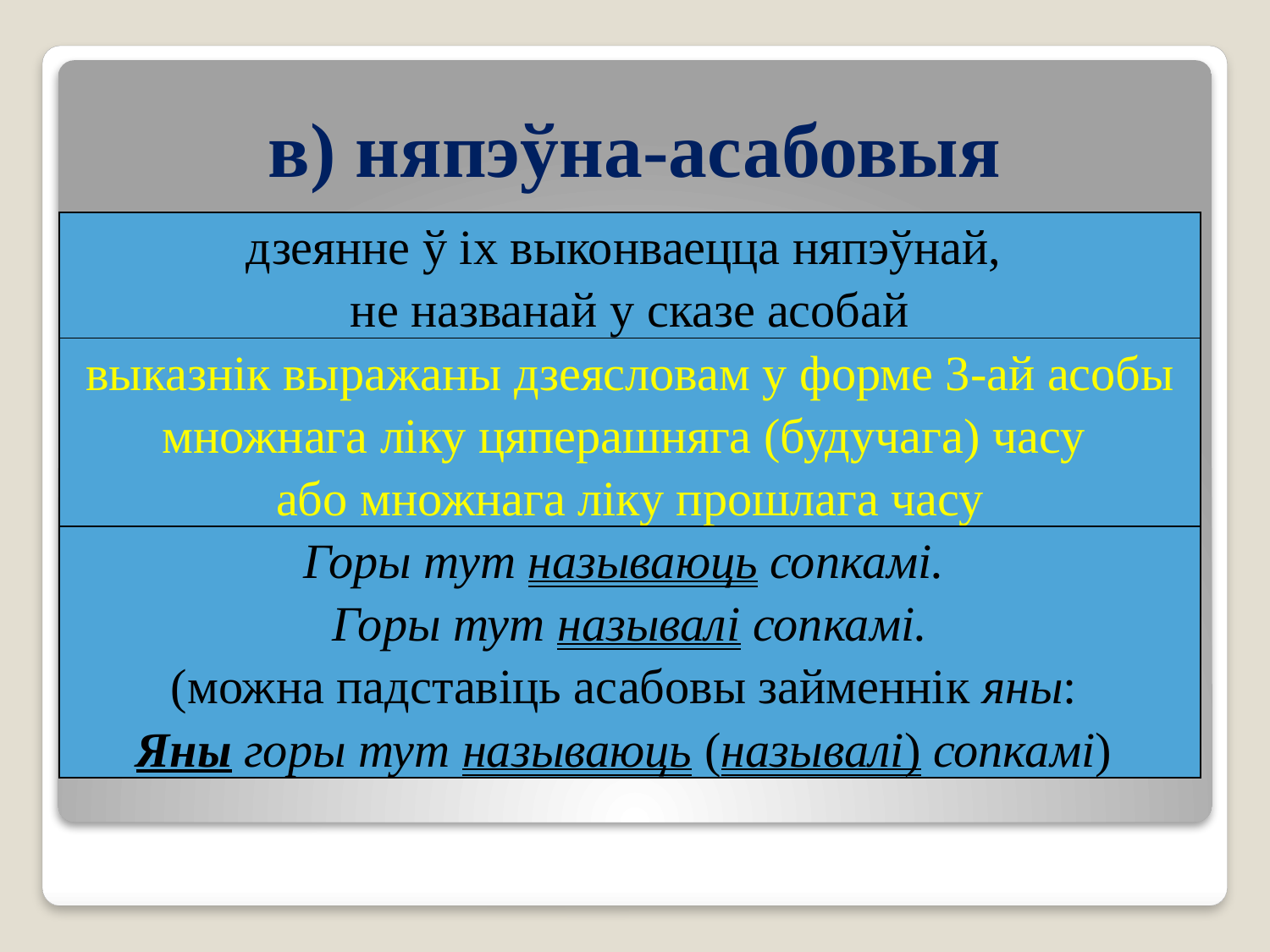

#
в) няпэўна-асабовыя
| дзеянне ў іх выконваецца няпэўнай, не названай у сказе асобай |
| --- |
| выказнік выражаны дзеясловам у форме 3-ай асобы множнага ліку цяперашняга (будучага) часу або множнага ліку прошлага часу |
| Горы тут называюць сопкамі. Горы тут называлі сопкамі. (можна падставіць асабовы займеннік яны: Яны горы тут называюць (называлі) сопкамі) |